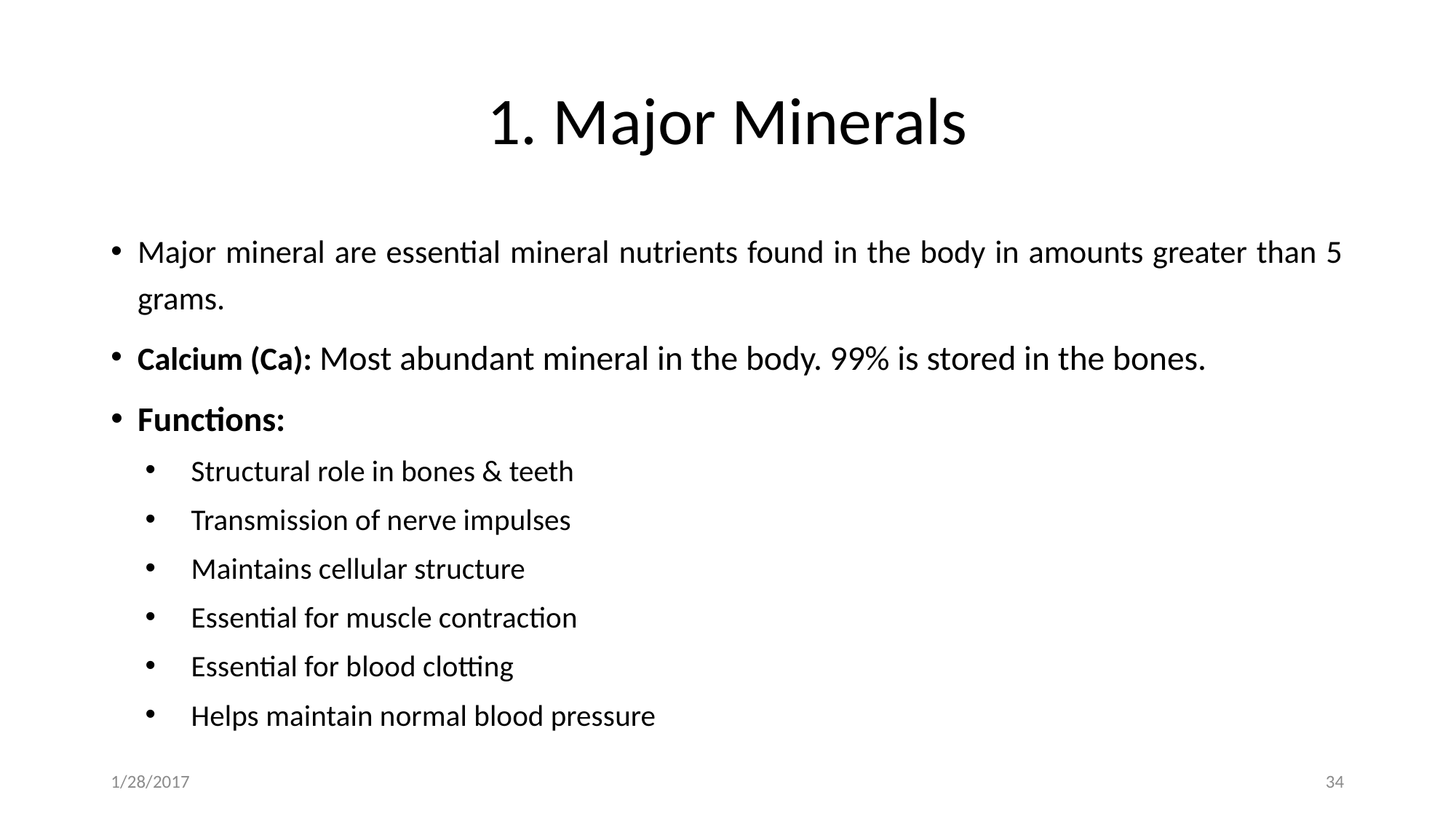

# 1. Major Minerals
Major mineral are essential mineral nutrients found in the body in amounts greater than 5 grams.
Calcium (Ca): Most abundant mineral in the body. 99% is stored in the bones.
Functions:
Structural role in bones & teeth
Transmission of nerve impulses
Maintains cellular structure
Essential for muscle contraction
Essential for blood clotting
Helps maintain normal blood pressure

1/28/2017
34